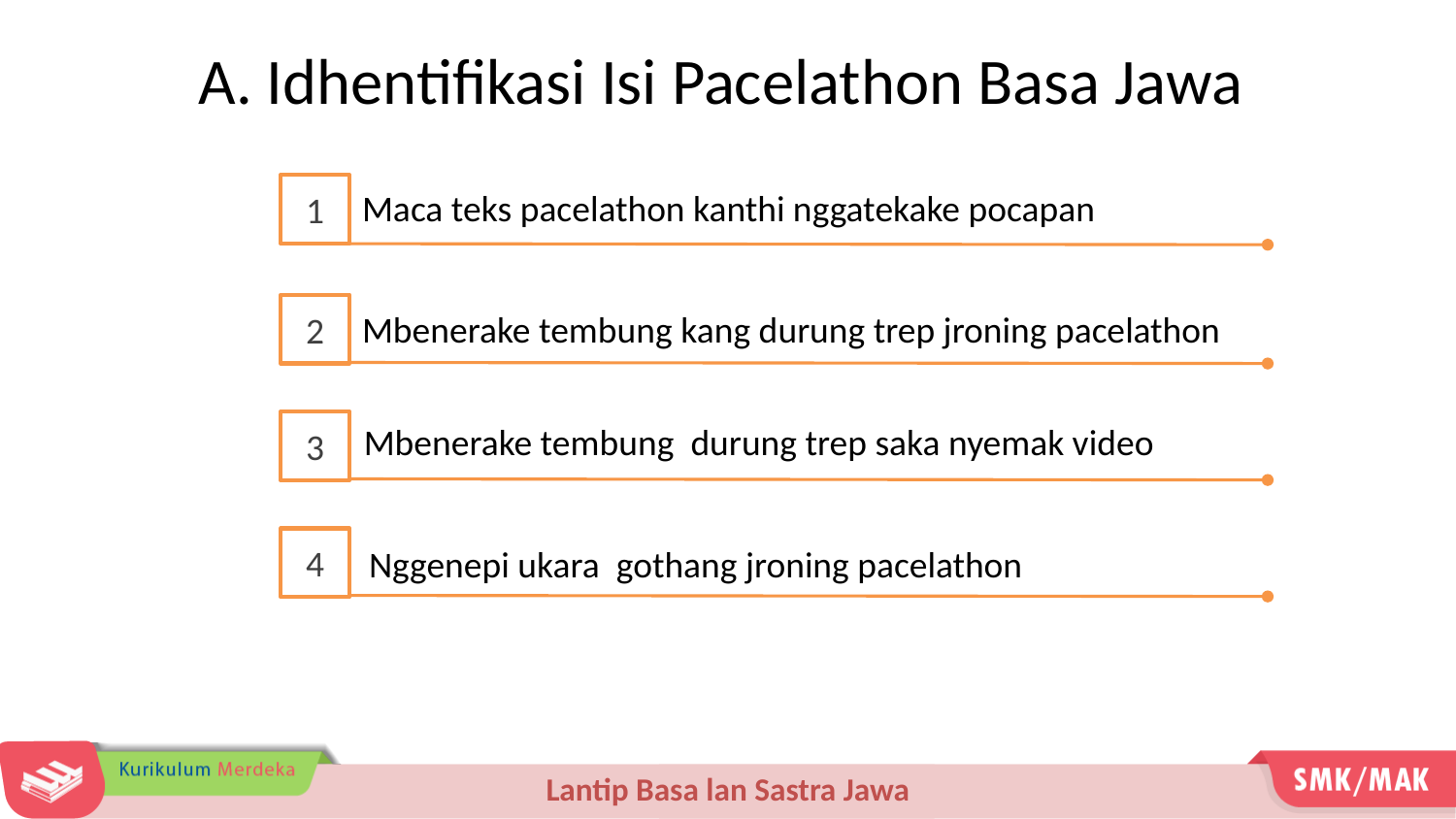

# A. Idhentifikasi Isi Pacelathon Basa Jawa
1
Maca teks pacelathon kanthi nggatekake pocapan
2
Mbenerake tembung kang durung trep jroning pacelathon
3
Mbenerake tembung  durung trep saka nyemak video
4
Nggenepi ukara  gothang jroning pacelathon